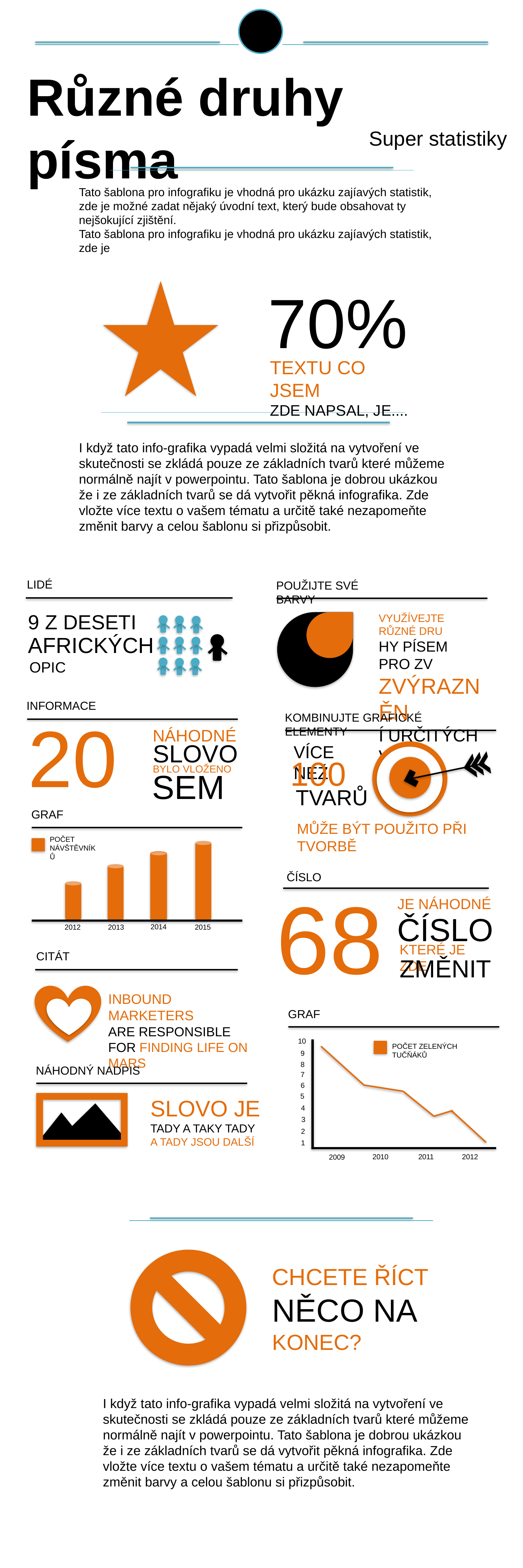

Různé druhy písma
Super statistiky
Tato šablona pro infografiku je vhodná pro ukázku zajíavých statistik, zde je možné zadat nějaký úvodní text, který bude obsahovat ty nejšokující zjištění.
Tato šablona pro infografiku je vhodná pro ukázku zajíavých statistik, zde je
70%

TEXTU CO JSEM
ZDE NAPSAL, JE....
I když tato info-grafika vypadá velmi složitá na vytvoření ve skutečnosti se zkládá pouze ze základních tvarů které můžeme normálně najít v powerpointu. Tato šablona je dobrou ukázkou že i ze základních tvarů se dá vytvořit pěkná infografika. Zde vložte více textu o vašem tématu a určitě také nezapomeňte změnit barvy a celou šablonu si přizpůsobit.
LIDÉ
POUŽIJTE SVÉ BARVY
9 Z DESETI
VYUŽÍVEJTE RŮZNÉ DRU
HY PÍSEM PRO ZV ZVÝRAZNĚN
Í URČITÝCH VĚ

AFRICKÝCH

OPIC

INFORMACE
20
KOMBINUJTE GRAFICKÉ ELEMENTY
NÁHODNÉ
SLOVO
VÍCE NEŽ

100

BYLO VLOŽENO

SEM

TVARŮ
GRAF
MŮŽE BÝT POUŽITO PŘI TVORBĚ
POČET NÁVŠTĚVNÍKŮ

ČÍSLO
68

JE NÁHODNÉ
ČÍSLO
2014
2012
2013
2015
KTERÉ JE ZDE
CITÁT
ZMĚNIT

INBOUND MARKETERS
ARE RESPONSIBLE FOR FINDING LIFE ON MARS

GRAF
10
POČET ZELENÝCH TUČŇÁKŮ

9
8
NÁHODNÝ NADPIS
7
6
5
SLOVO JE
TADY A TAKY TADY
A TADY JSOU DALŠÍ

4

3

2
1
2010
2011
2012
2009

CHCETE ŘÍCT
NĚCO NA
KONEC?
I když tato info-grafika vypadá velmi složitá na vytvoření ve skutečnosti se zkládá pouze ze základních tvarů které můžeme normálně najít v powerpointu. Tato šablona je dobrou ukázkou že i ze základních tvarů se dá vytvořit pěkná infografika. Zde vložte více textu o vašem tématu a určitě také nezapomeňte změnit barvy a celou šablonu si přizpůsobit.